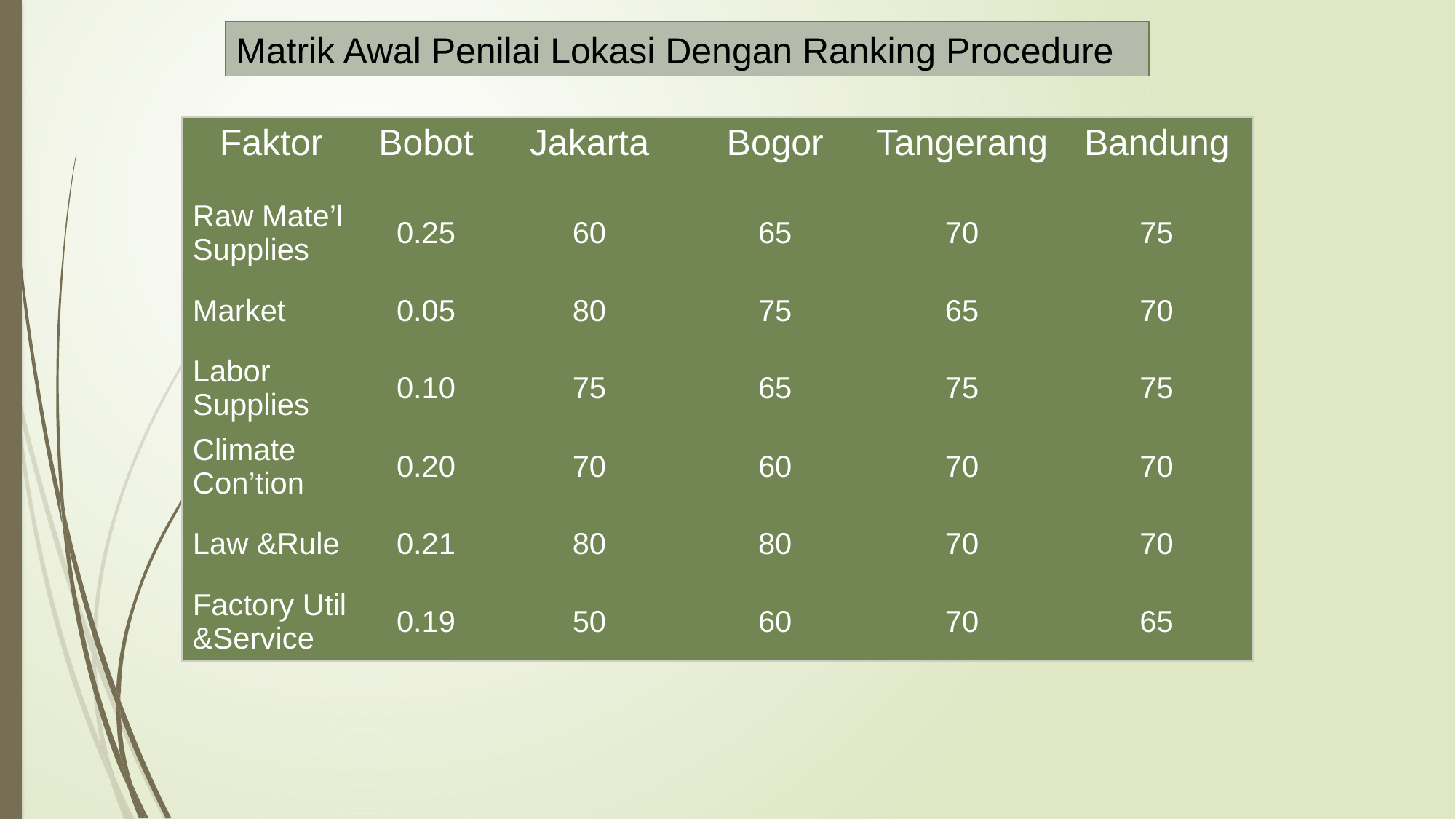

Matrik Awal Penilai Lokasi Dengan Ranking Procedure
| Faktor | Bobot | Jakarta | Bogor | Tangerang | Bandung |
| --- | --- | --- | --- | --- | --- |
| Raw Mate’l Supplies | 0.25 | 60 | 65 | 70 | 75 |
| Market | 0.05 | 80 | 75 | 65 | 70 |
| Labor Supplies | 0.10 | 75 | 65 | 75 | 75 |
| Climate Con’tion | 0.20 | 70 | 60 | 70 | 70 |
| Law &Rule | 0.21 | 80 | 80 | 70 | 70 |
| Factory Util &Service | 0.19 | 50 | 60 | 70 | 65 |